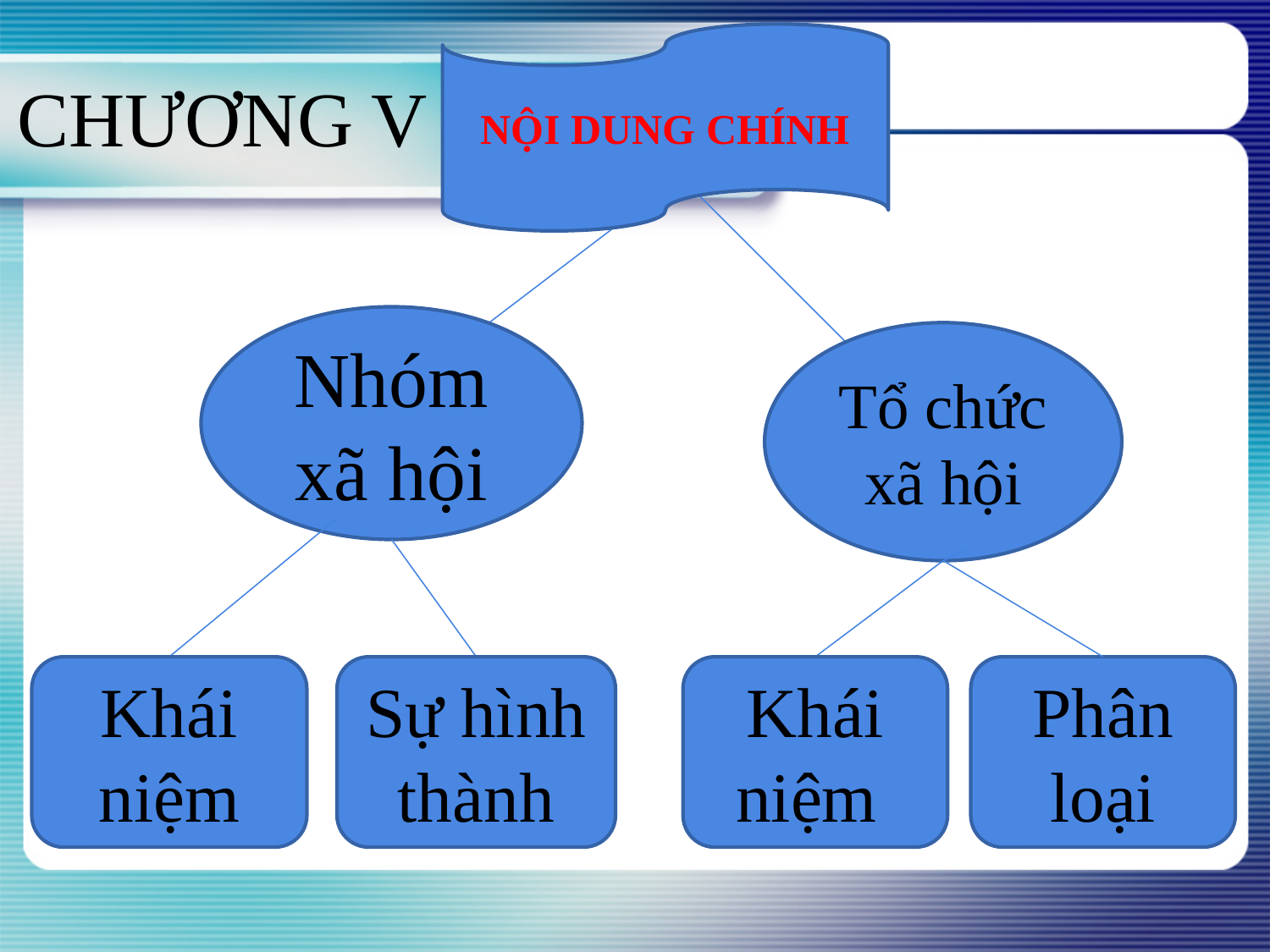

NỘI DUNG CHÍNH
CHƯƠNG V
Nhóm xã hội
Tổ chức xã hội
Khái niệm
Sự hình thành
Khái niệm
Phân loại